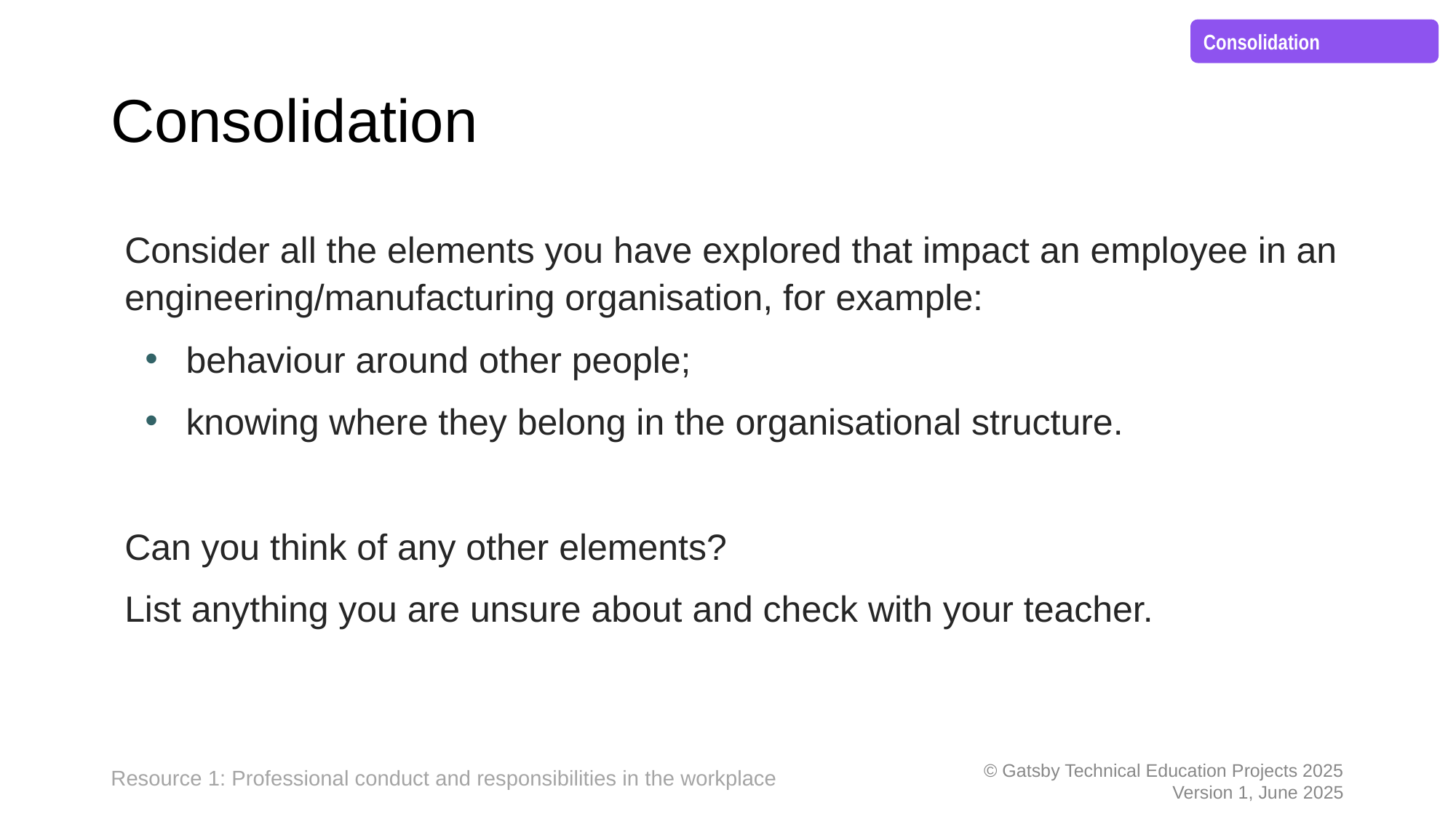

Consolidation
# Consolidation
Consider all the elements you have explored that impact an employee in an engineering/manufacturing organisation, for example:
behaviour around other people;
knowing where they belong in the organisational structure.

Can you think of any other elements?
List anything you are unsure about and check with your teacher.

Resource 1: Professional conduct and responsibilities in the workplace